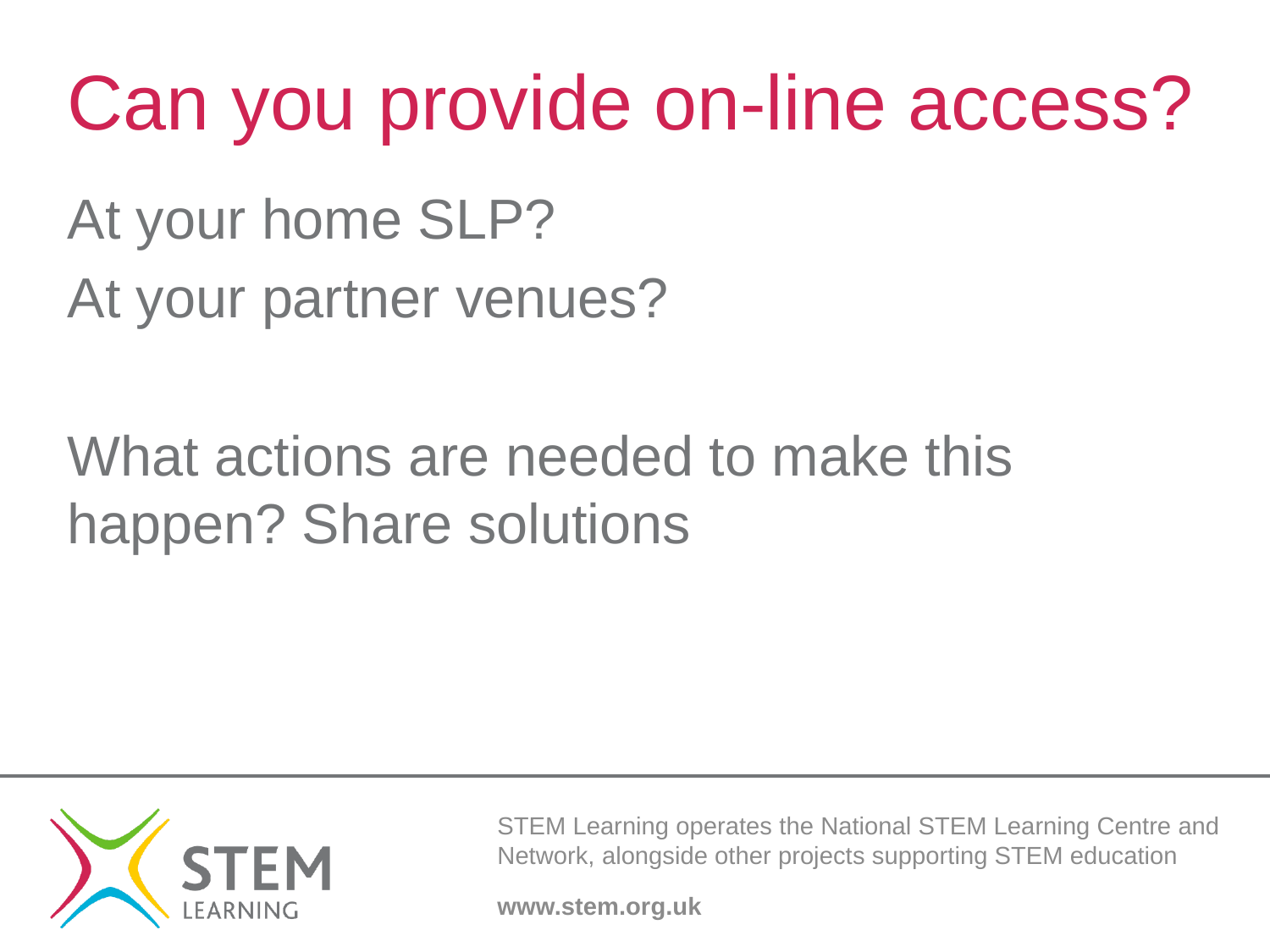

# Can you provide on-line access?
At your home SLP?
At your partner venues?

What actions are needed to make this happen? Share solutions